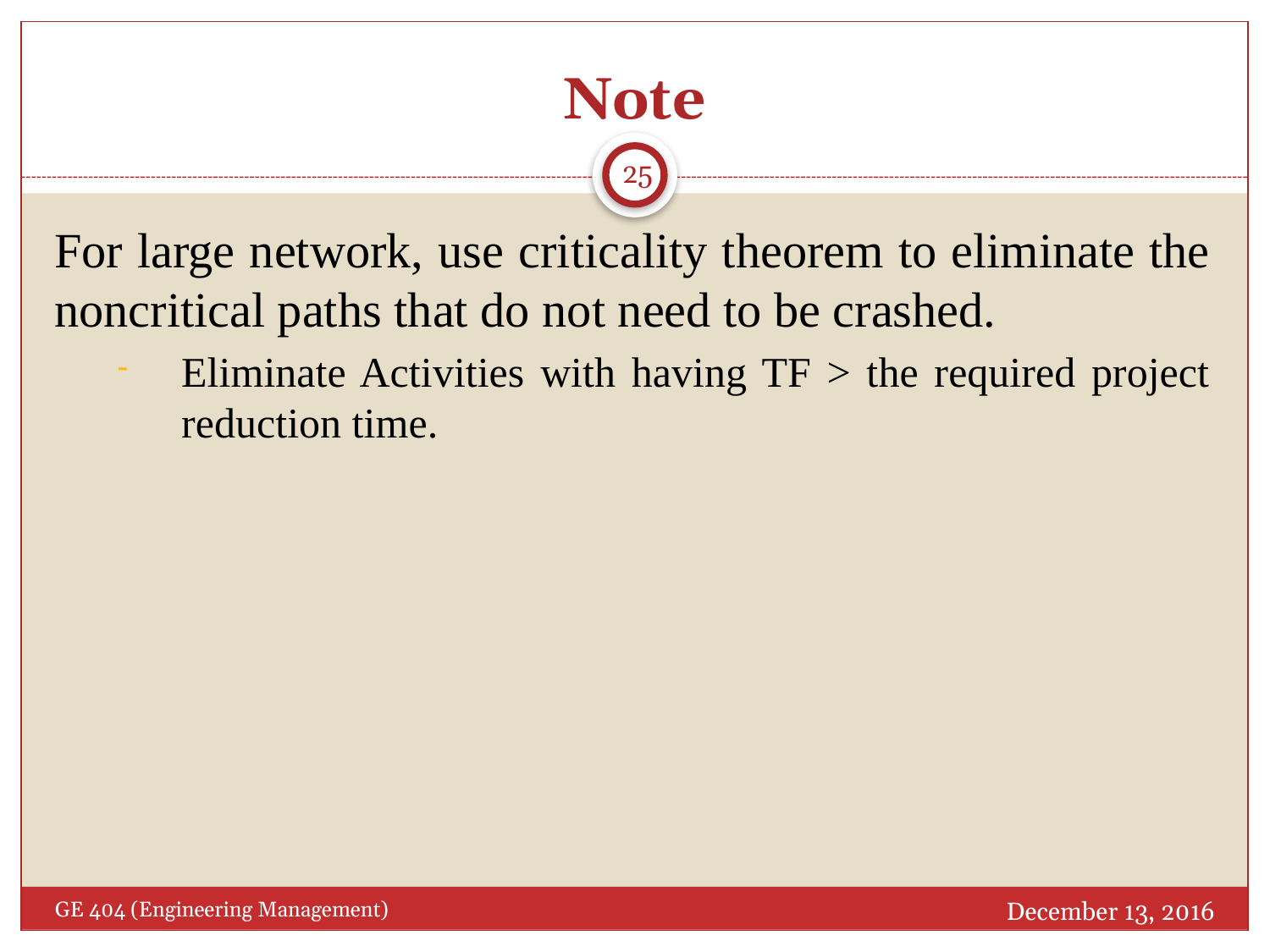

# Note
25
For large network, use criticality theorem to eliminate the noncritical paths that do not need to be crashed.
Eliminate Activities with having TF > the required project reduction time.

December 13, 2016
GE 404 (Engineering Management)